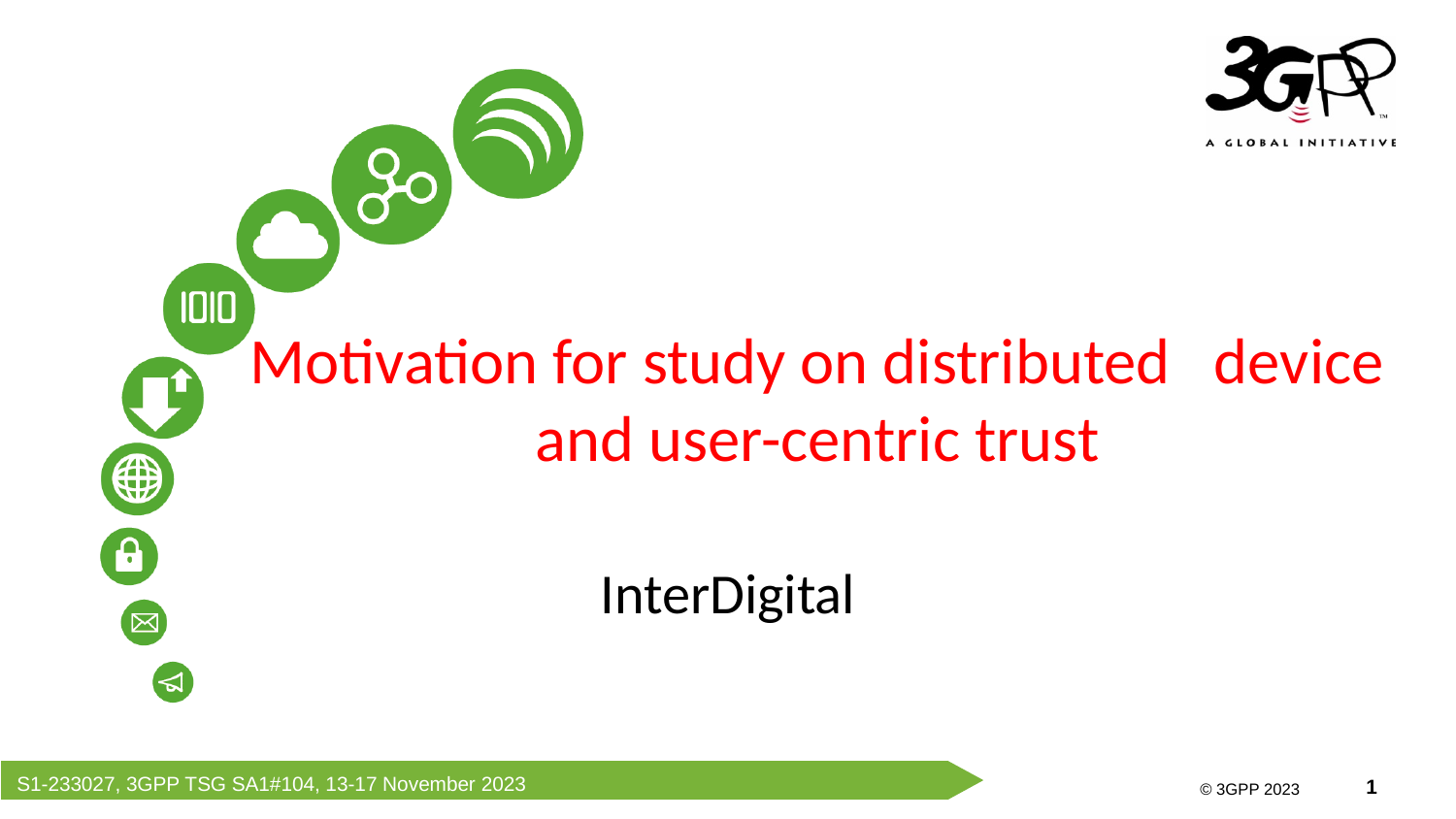

Motivation for study on distributed   device and user-centric trust

InterDigital
S1-233027, 3GPP TSG SA1#104, 13-17 November 2023